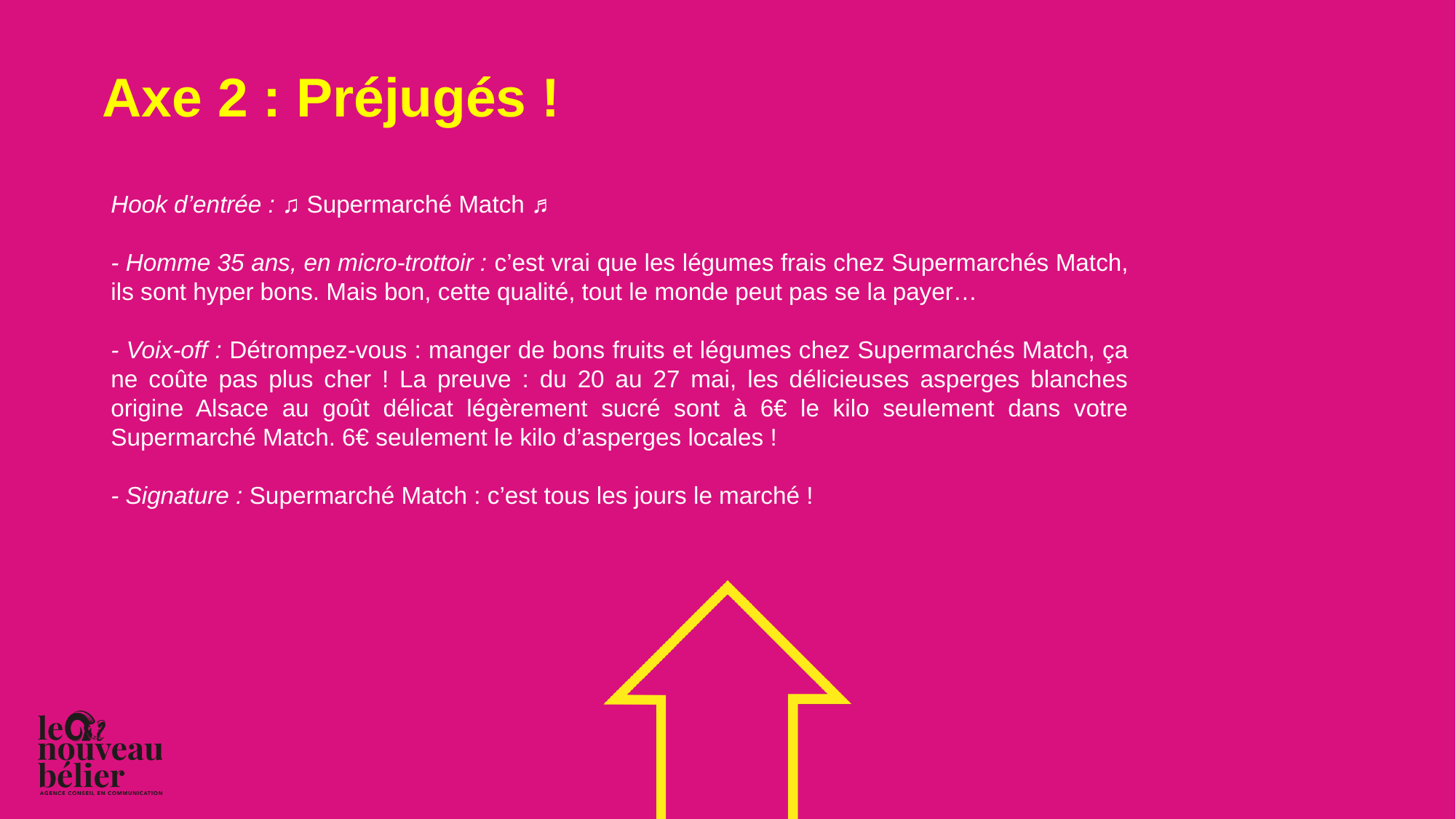

Axe 2 : Préjugés !

Hook d’entrée : ♫ Supermarché Match ♬

- Homme 35 ans, en micro-trottoir : c’est vrai que les légumes frais chez Supermarchés Match, ils sont hyper bons. Mais bon, cette qualité, tout le monde peut pas se la payer…

- Voix-off : Détrompez-vous : manger de bons fruits et légumes chez Supermarchés Match, ça ne coûte pas plus cher ! La preuve : du 20 au 27 mai, les délicieuses asperges blanches origine Alsace au goût délicat légèrement sucré sont à 6€ le kilo seulement dans votre Supermarché Match. 6€ seulement le kilo d’asperges locales !

- Signature : Supermarché Match : c’est tous les jours le marché !